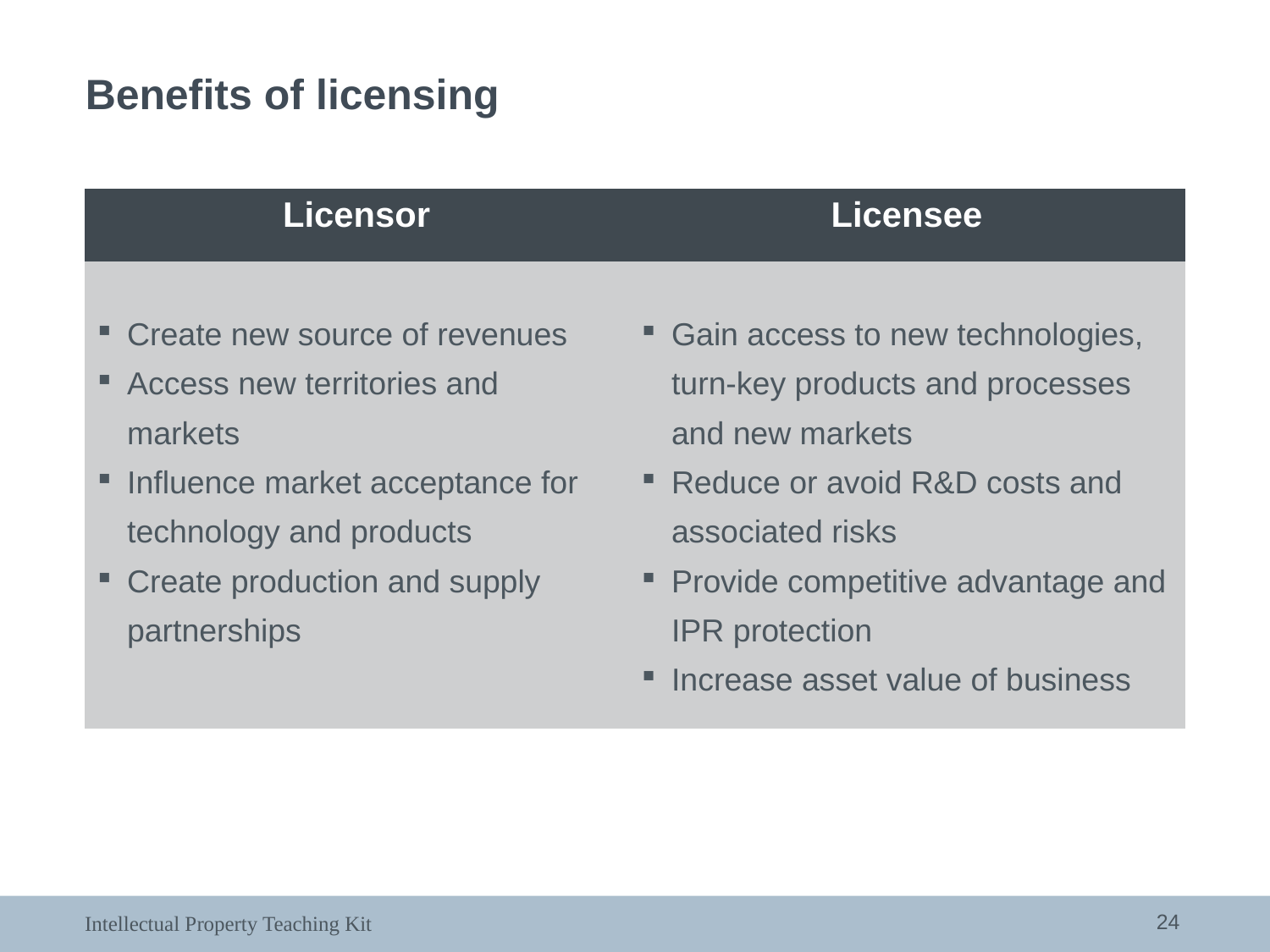

Benefits of licensing
| Licensor | Licensee |
| --- | --- |
| Create new source of revenues Access new territories and markets Influence market acceptance for technology and products Create production and supply partnerships | Gain access to new technologies, turn-key products and processes and new markets Reduce or avoid R&D costs and associated risks Provide competitive advantage and IPR protection Increase asset value of business |

24
Intellectual Property Teaching Kit